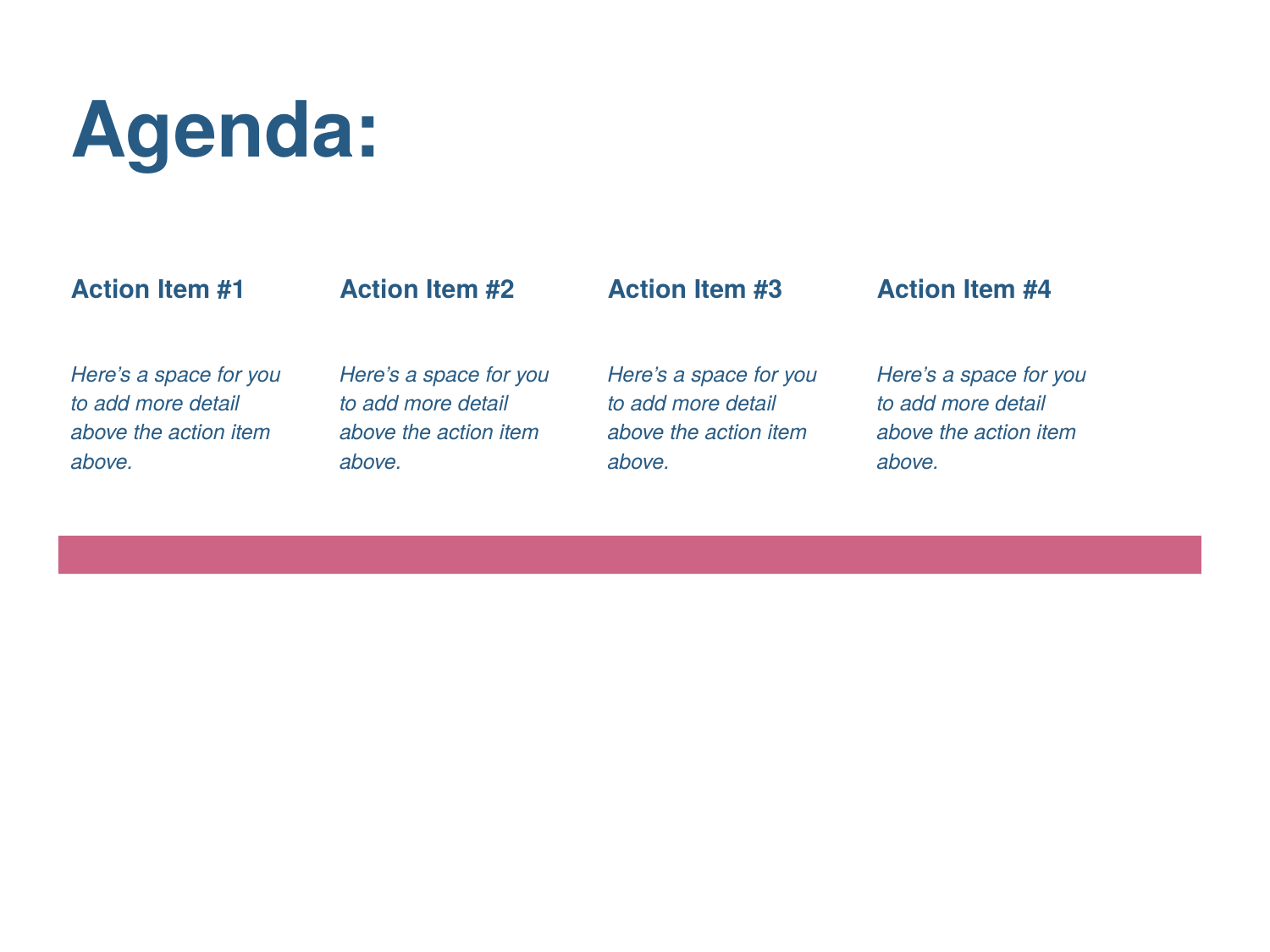

# Agenda:

Action Item #1
Action Item #2
Action Item #3
Action Item #4
Here’s a space for you to add more detail above the action item above.

Here’s a space for you to add more detail above the action item above.
Here’s a space for you to add more detail above the action item above.
Here’s a space for you to add more detail above the action item above.